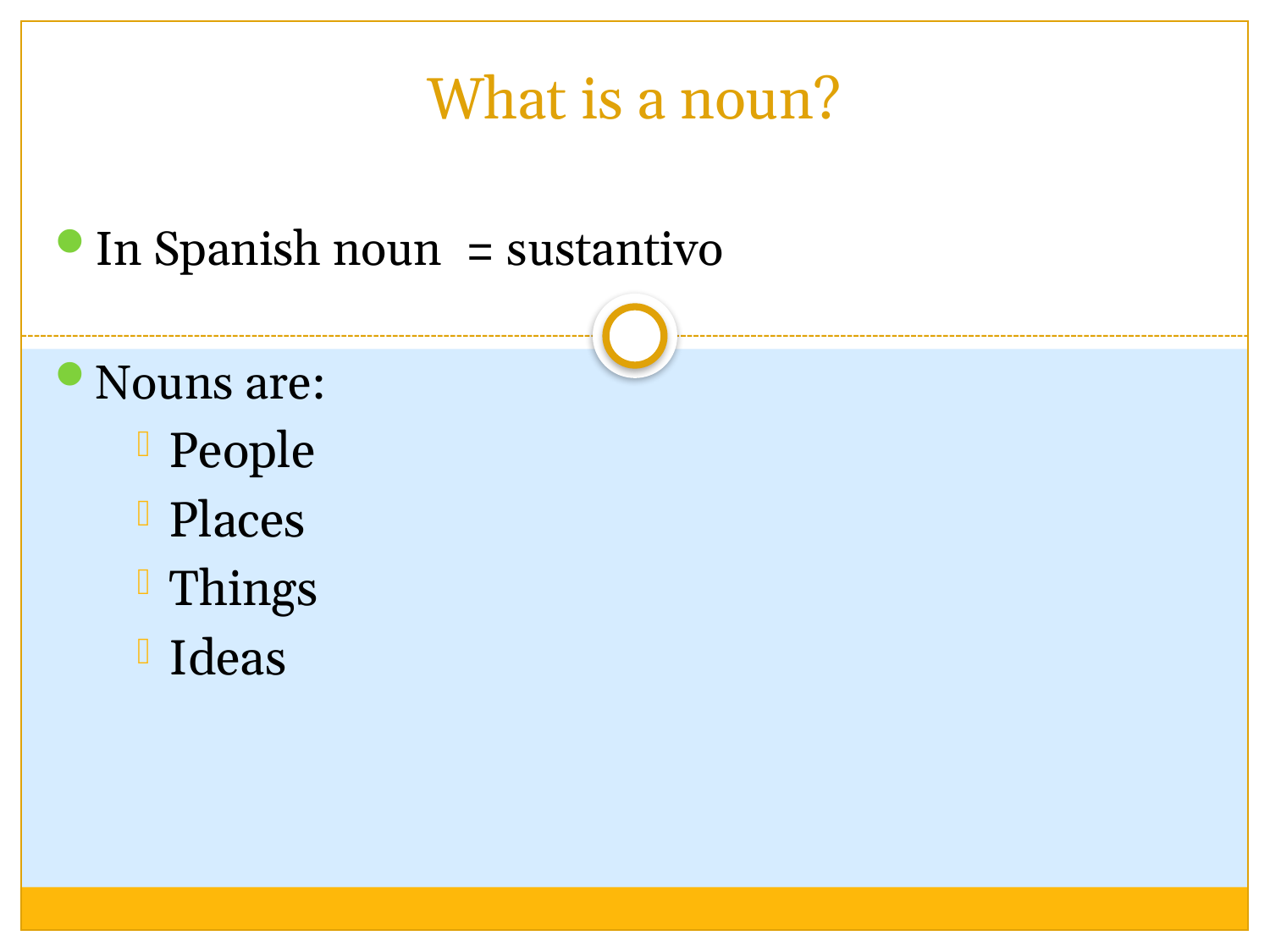

What is a noun?
In Spanish noun  = sustantivo

Nouns are:
People
Places
Things
Ideas